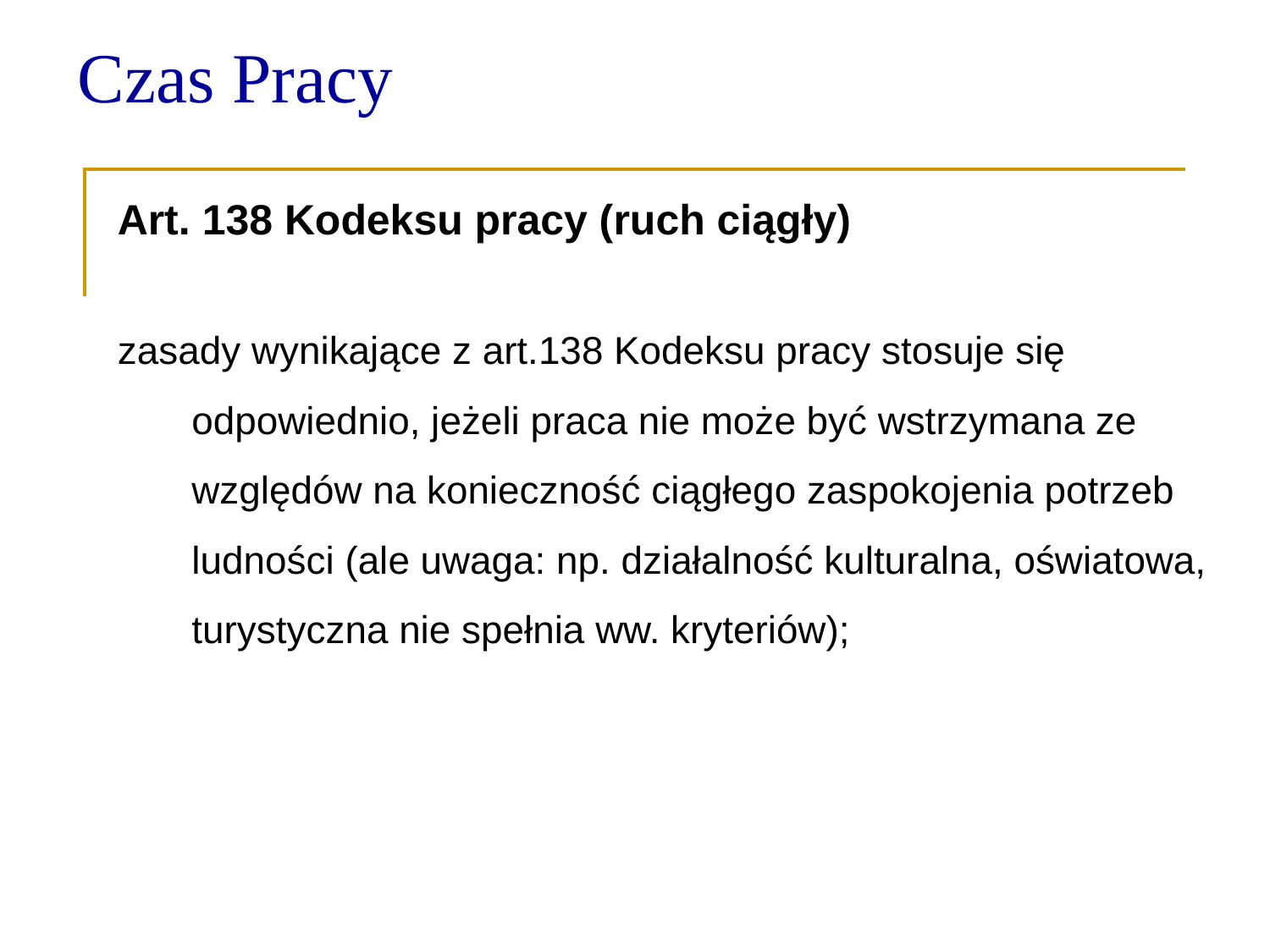

Czas Pracy
Art. 138 Kodeksu pracy (ruch ciągły)
zasady wynikające z art.138 Kodeksu pracy stosuje się odpowiednio, jeżeli praca nie może być wstrzymana ze względów na konieczność ciągłego zaspokojenia potrzeb ludności (ale uwaga: np. działalność kulturalna, oświatowa, turystyczna nie spełnia ww. kryteriów);